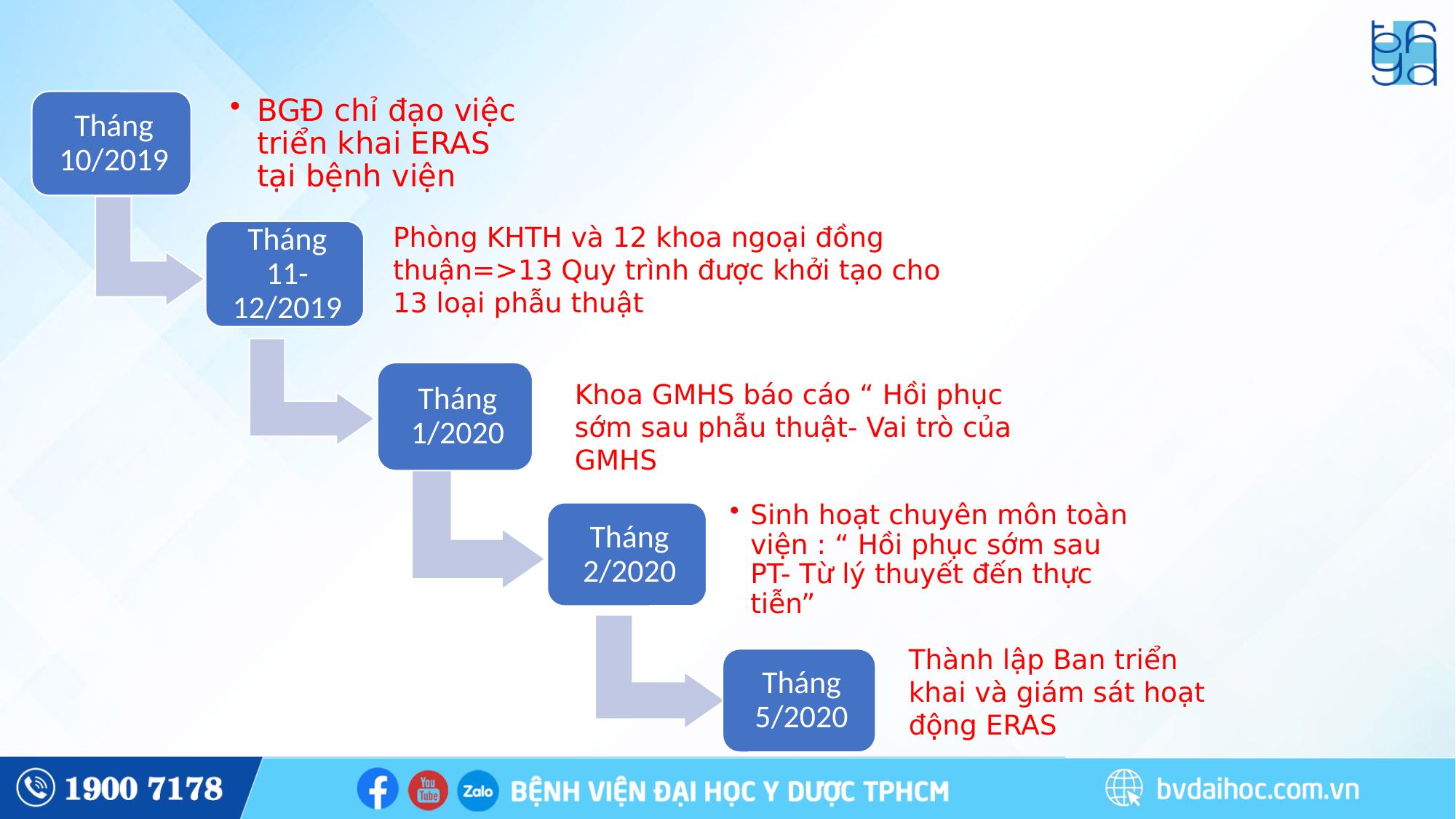

Tháng 10/2019
BGĐ chỉ đạo việc triển khai ERAS tại bệnh viện
Tháng 11-12/2019

Phòng KHTH và 12 khoa ngoại đồng thuận=>13 Quy trình được khởi tạo cho 13 loại phẫu thuật
Tháng 1/2020
Tháng 2/2020
Sinh hoạt chuyên môn toàn viện : “ Hồi phục sớm sau PT- Từ lý thuyết đến thực tiễn”
Tháng 5/2020

Khoa GMHS báo cáo “ Hồi phục sớm sau phẫu thuật- Vai trò của GMHS
Thành lập Ban triển khai và giám sát hoạt động ERAS